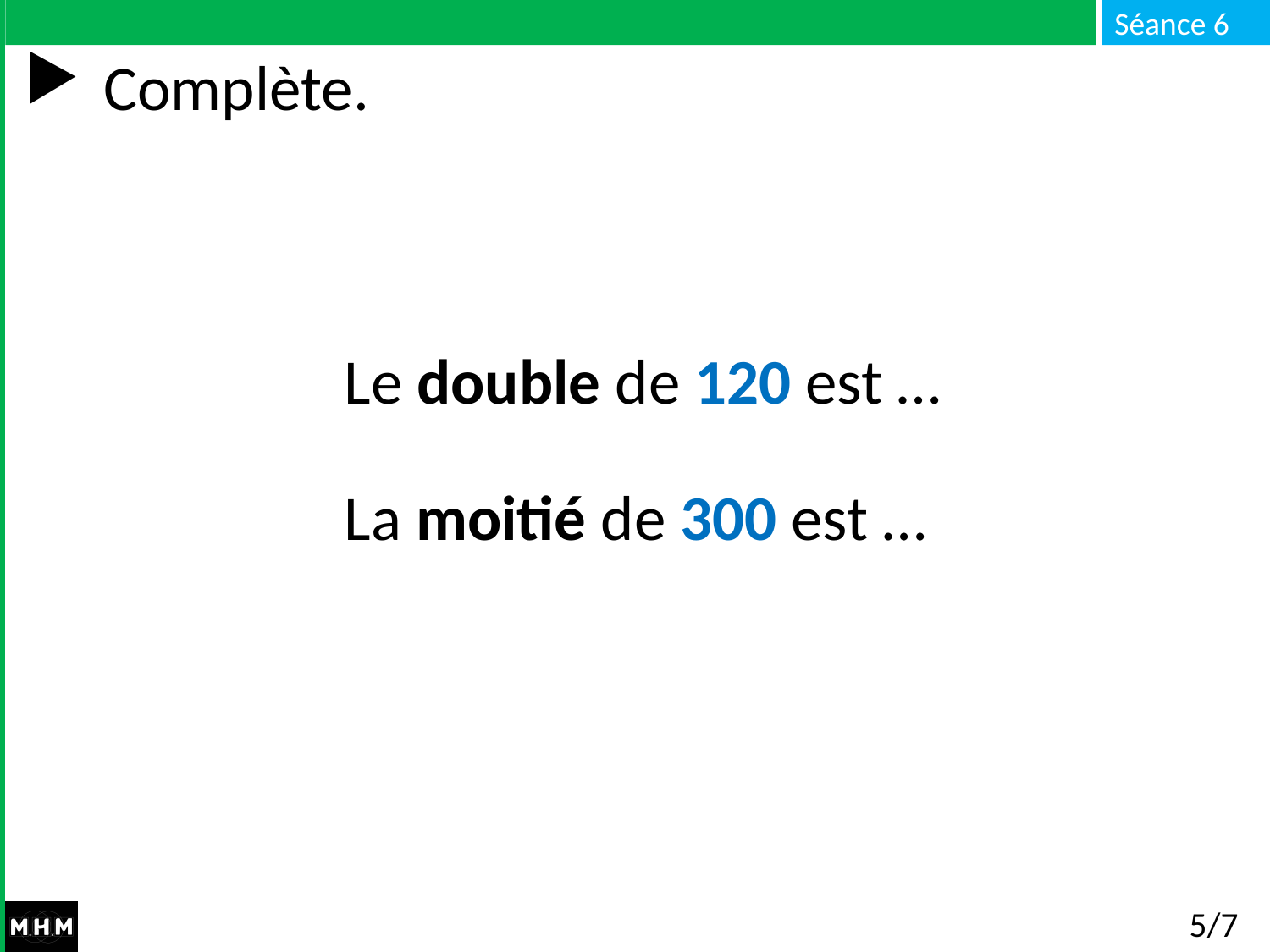

# Complète.
Le double de 120 est …

La moitié de 300 est …
5/7